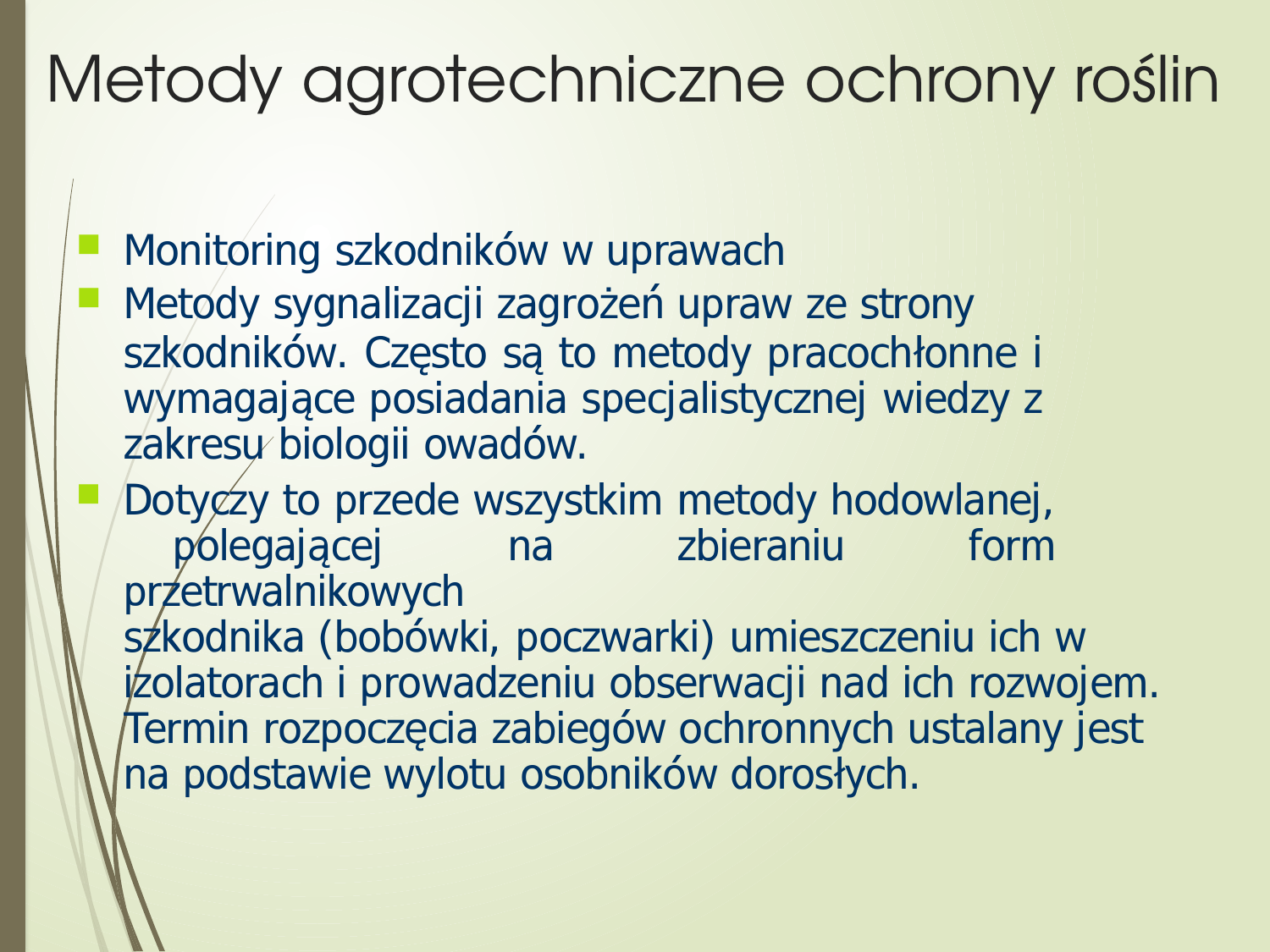

Metody agrotechniczne ochrony roślin
Monitoring szkodników w uprawach
Metody sygnalizacji zagrożeń upraw ze strony
szkodników. Często są to metody pracochłonne i wymagające posiadania specjalistycznej wiedzy z zakresu biologii owadów.
Dotyczy to przede wszystkim metody hodowlanej, 	polegającej na zbieraniu form przetrwalnikowych
szkodnika (bobówki, poczwarki) umieszczeniu ich w izolatorach i prowadzeniu obserwacji nad ich rozwojem. Termin rozpoczęcia zabiegów ochronnych ustalany jest na podstawie wylotu osobników dorosłych.